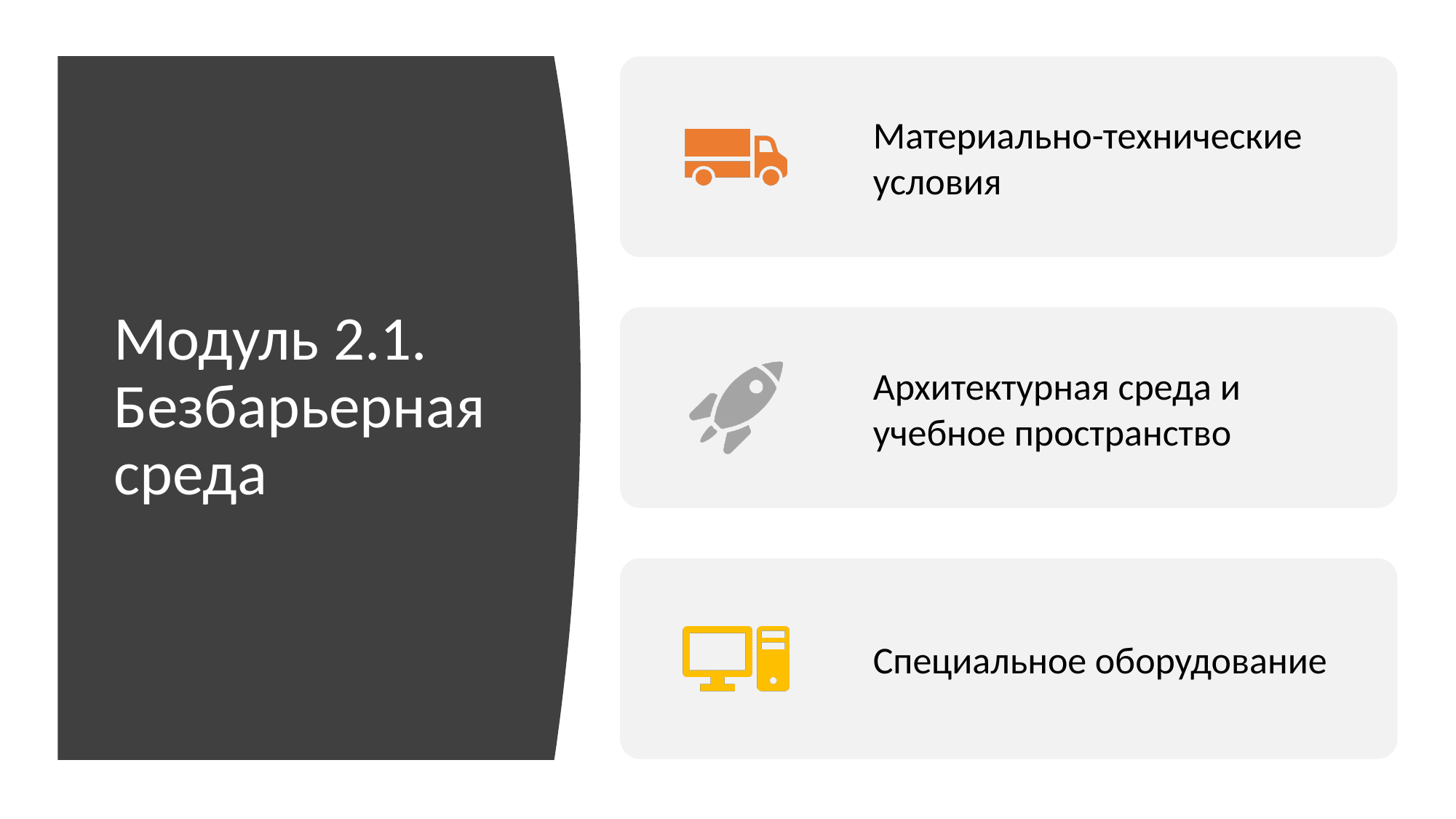

Материально-технические условия
Архитектурная среда и учебное пространство
Специальное оборудование

# Модуль 2.1. Безбарьерная среда